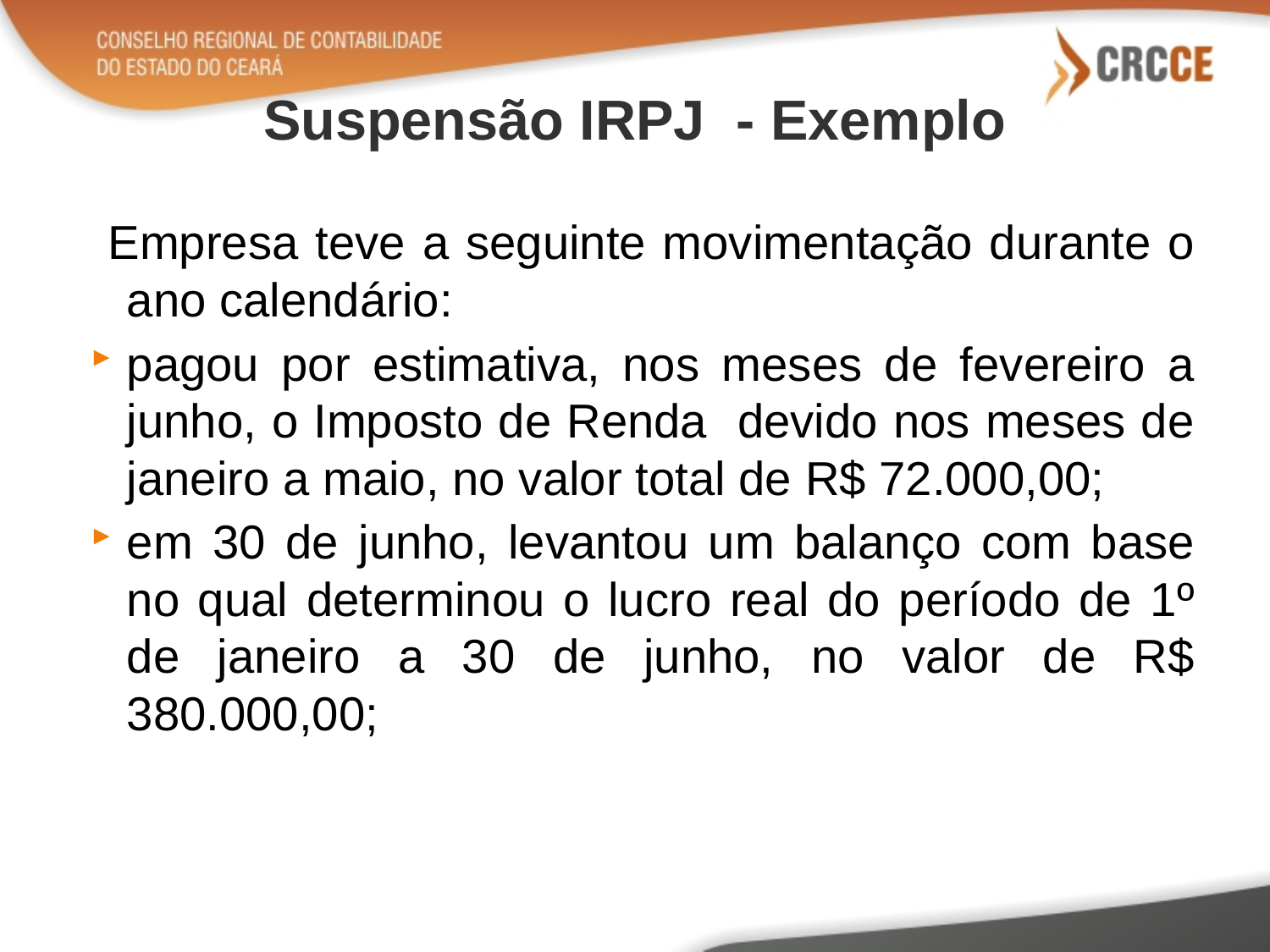

# Suspensão IRPJ  - Exemplo
 Empresa teve a seguinte movimentação durante o ano calendário:
pagou por estimativa, nos meses de fevereiro a junho, o Imposto de Renda  devido nos meses de janeiro a maio, no valor total de R$ 72.000,00;
em 30 de junho, levantou um balanço com base no qual determinou o lucro real do período de 1º de janeiro a 30 de junho, no valor de R$ 380.000,00;